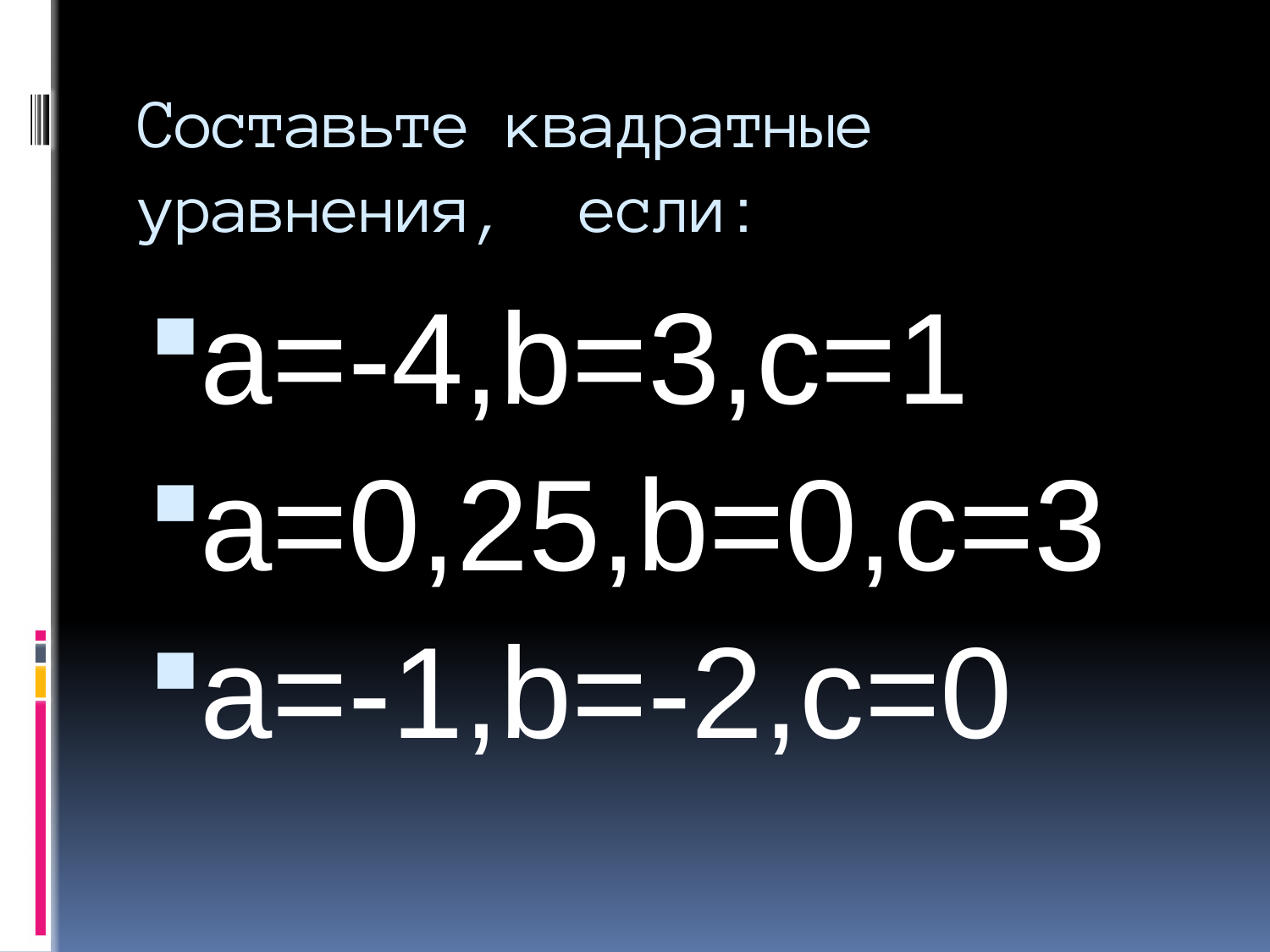

# Составьте квадратные уравнения,  если:
a=-4,b=3,c=1
a=0,25,b=0,c=3
a=-1,b=-2,c=0